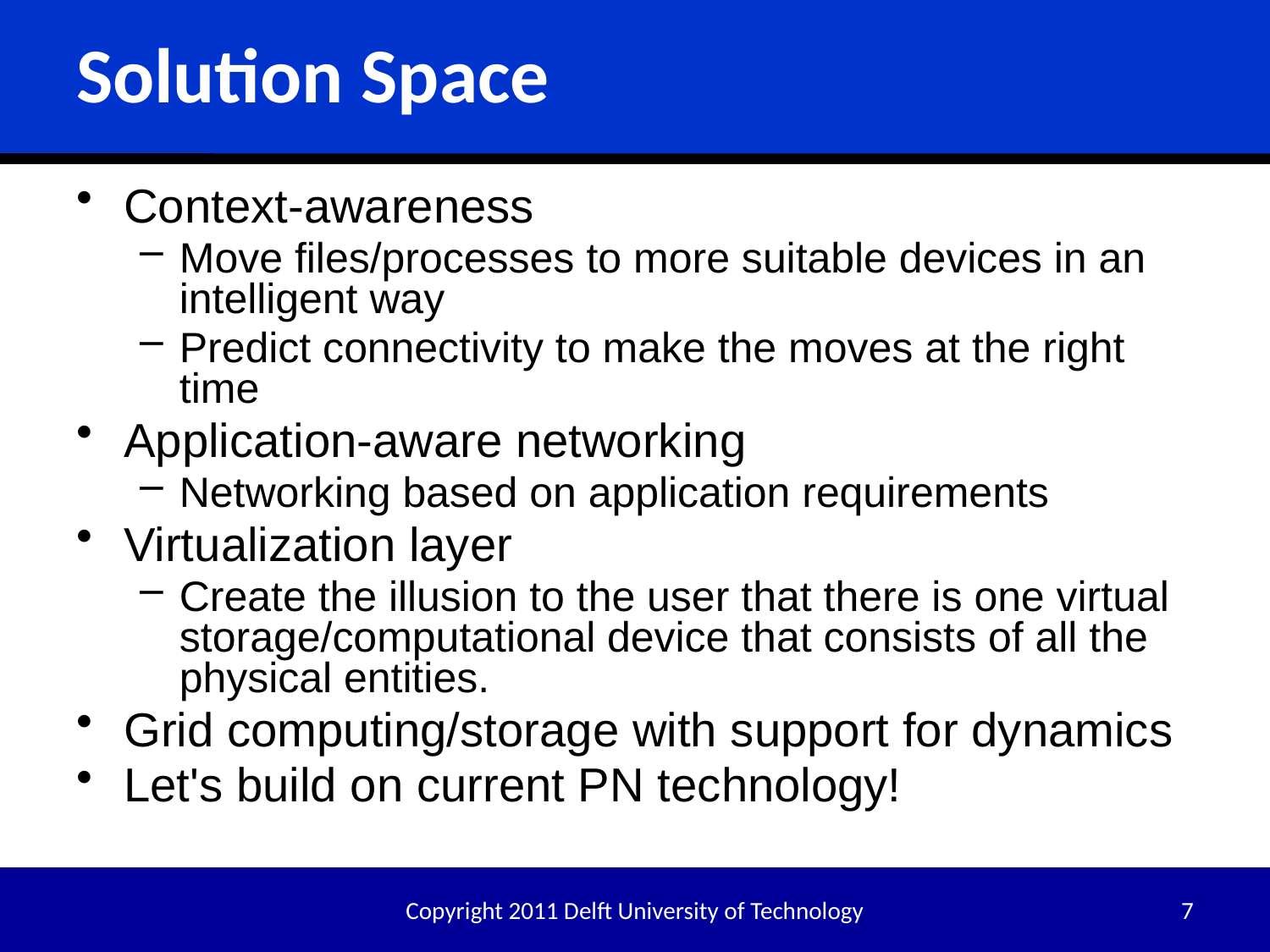

# Solution Space
Context-awareness
Move files/processes to more suitable devices in an intelligent way
Predict connectivity to make the moves at the right time
Application-aware networking
Networking based on application requirements
Virtualization layer
Create the illusion to the user that there is one virtual storage/computational device that consists of all the physical entities.
Grid computing/storage with support for dynamics
Let's build on current PN technology!
Copyright 2011 Delft University of Technology
7